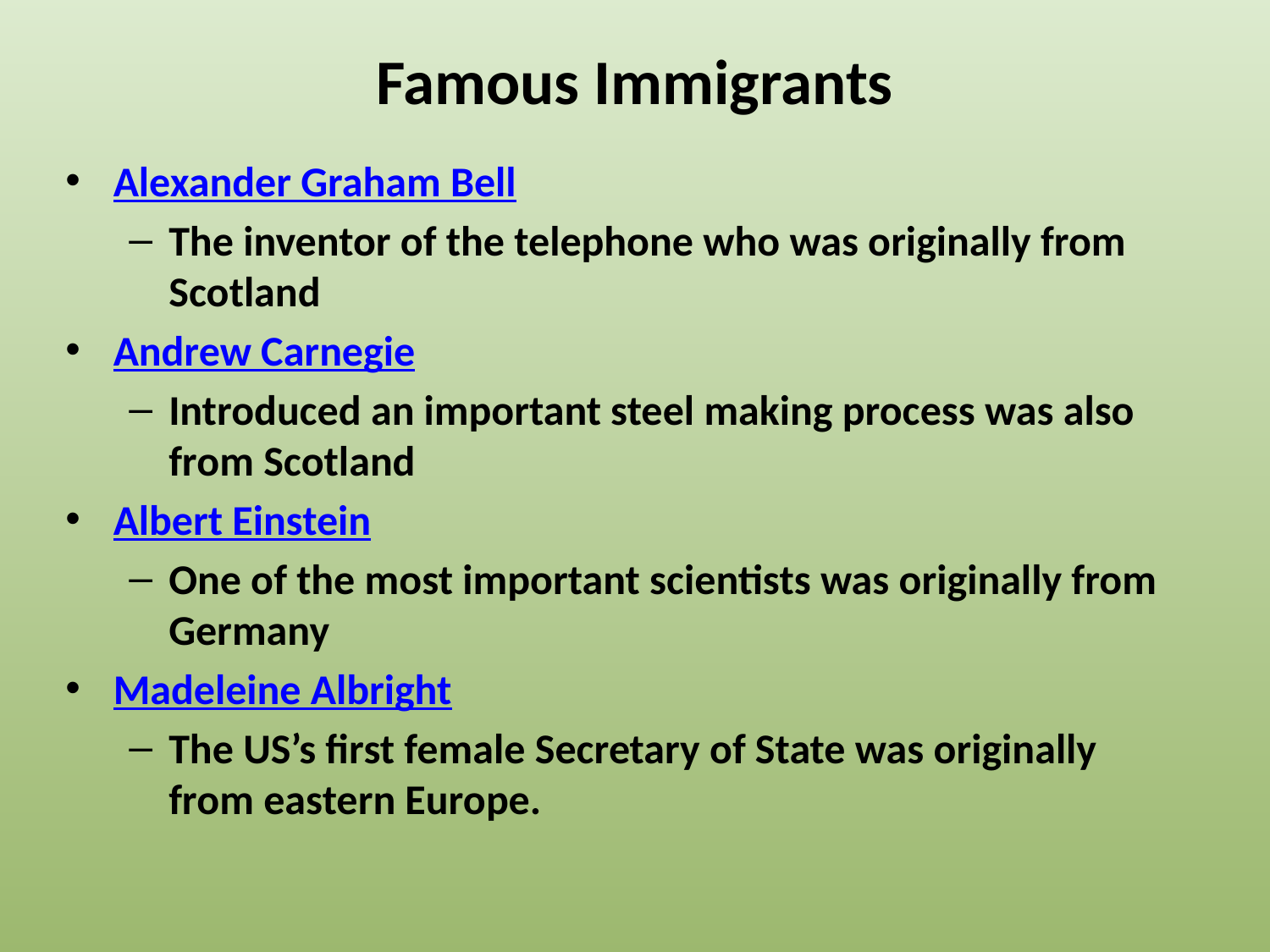

# Famous Immigrants
Alexander Graham Bell
The inventor of the telephone who was originally from Scotland
Andrew Carnegie
Introduced an important steel making process was also from Scotland
Albert Einstein
One of the most important scientists was originally from Germany
Madeleine Albright
The US’s first female Secretary of State was originally from eastern Europe.